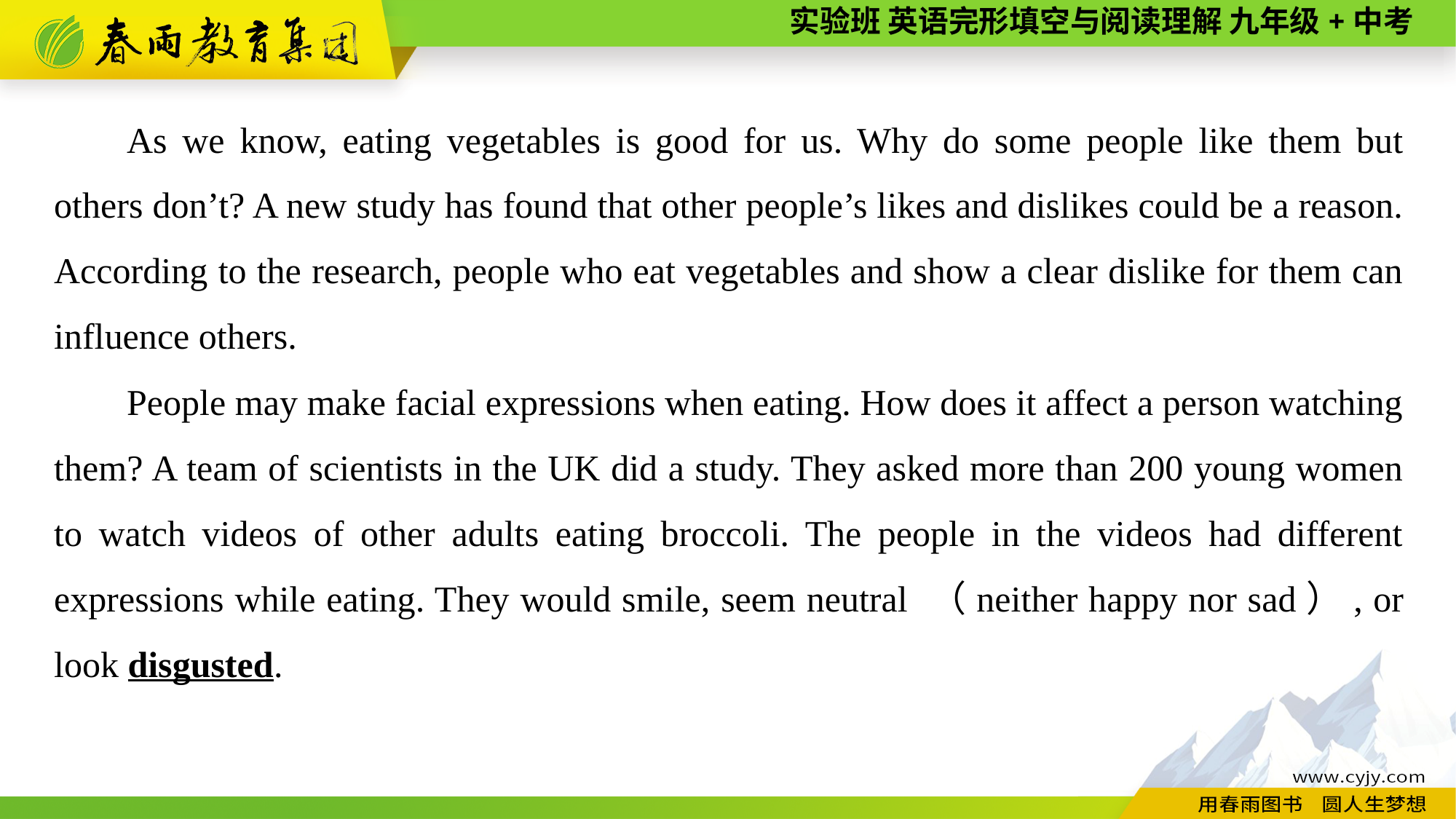

As we know, eating vegetables is good for us. Why do some people like them but others don’t? A new study has found that other people’s likes and dislikes could be a reason. According to the research, people who eat vegetables and show a clear dislike for them can influence others.
People may make facial expressions when eating. How does it affect a person watching them? A team of scientists in the UK did a study. They asked more than 200 young women to watch videos of other adults eating broccoli. The people in the videos had different expressions while eating. They would smile, seem neutral （neither happy nor sad）, or look disgusted.